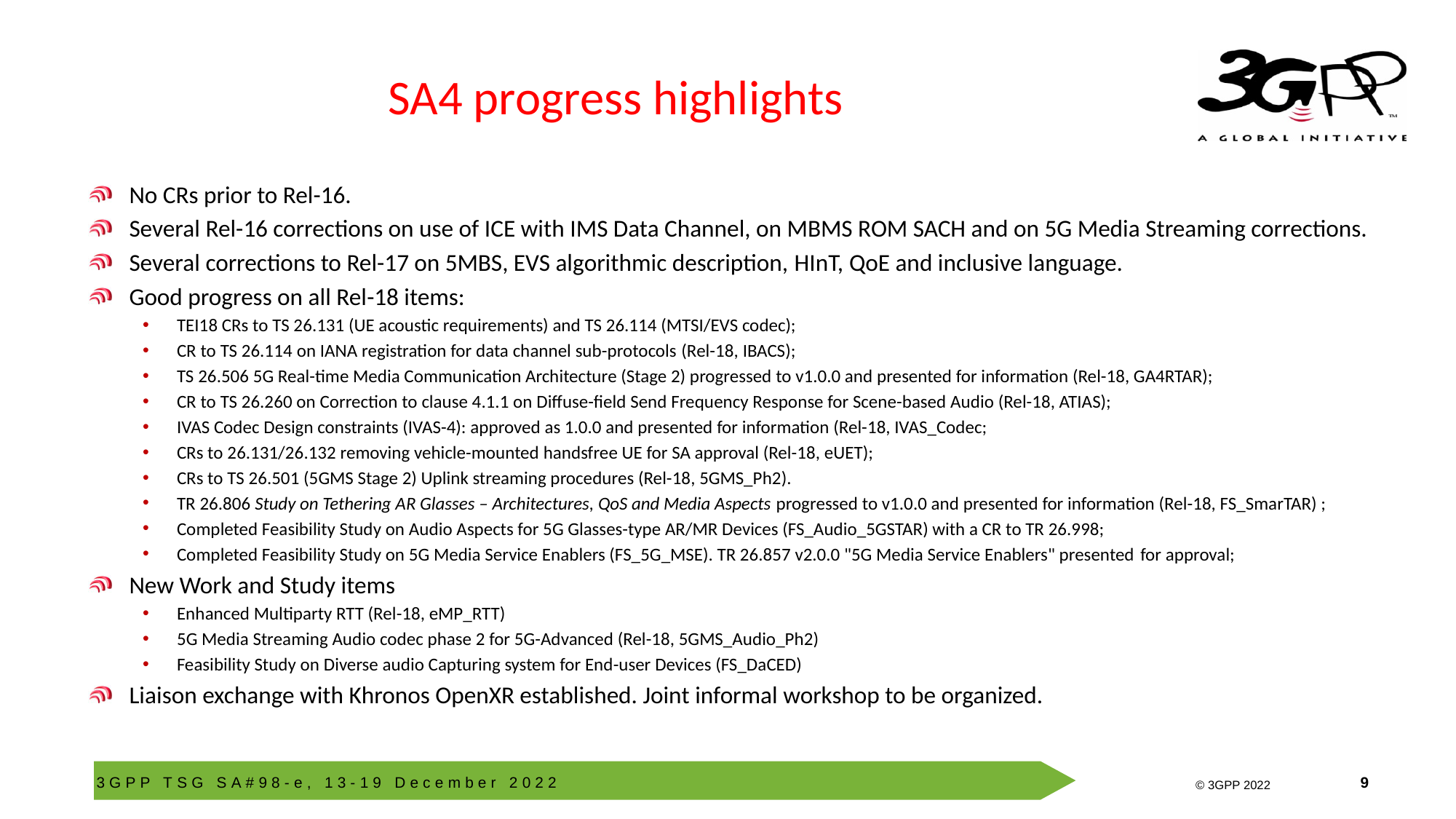

# SA4 progress highlights
No CRs prior to Rel-16.
Several Rel-16 corrections on use of ICE with IMS Data Channel, on MBMS ROM SACH and on 5G Media Streaming corrections.
Several corrections to Rel-17 on 5MBS, EVS algorithmic description, HInT, QoE and inclusive language.
Good progress on all Rel-18 items:
TEI18 CRs to TS 26.131 (UE acoustic requirements) and TS 26.114 (MTSI/EVS codec);
CR to TS 26.114 on IANA registration for data channel sub-protocols (Rel-18, IBACS);
TS 26.506 5G Real-time Media Communication Architecture (Stage 2) progressed to v1.0.0 and presented for information (Rel-18, GA4RTAR);
CR to TS 26.260 on Correction to clause 4.1.1 on Diffuse-field Send Frequency Response for Scene-based Audio (Rel-18, ATIAS);
IVAS Codec Design constraints (IVAS-4): approved as 1.0.0 and presented for information (Rel-18, IVAS_Codec;
CRs to 26.131/26.132 removing vehicle-mounted handsfree UE for SA approval (Rel-18, eUET);
CRs to TS 26.501 (5GMS Stage 2) Uplink streaming procedures (Rel-18, 5GMS_Ph2).
TR 26.806 Study on Tethering AR Glasses – Architectures, QoS and Media Aspects progressed to v1.0.0 and presented for information (Rel-18, FS_SmarTAR) ;
Completed Feasibility Study on Audio Aspects for 5G Glasses-type AR/MR Devices (FS_Audio_5GSTAR) with a CR to TR 26.998;
Completed Feasibility Study on 5G Media Service Enablers (FS_5G_MSE). TR 26.857 v2.0.0 "5G Media Service Enablers" presented for approval;
New Work and Study items
Enhanced Multiparty RTT (Rel-18, eMP_RTT)
5G Media Streaming Audio codec phase 2 for 5G-Advanced (Rel-18, 5GMS_Audio_Ph2)
Feasibility Study on Diverse audio Capturing system for End-user Devices (FS_DaCED)
Liaison exchange with Khronos OpenXR established. Joint informal workshop to be organized.